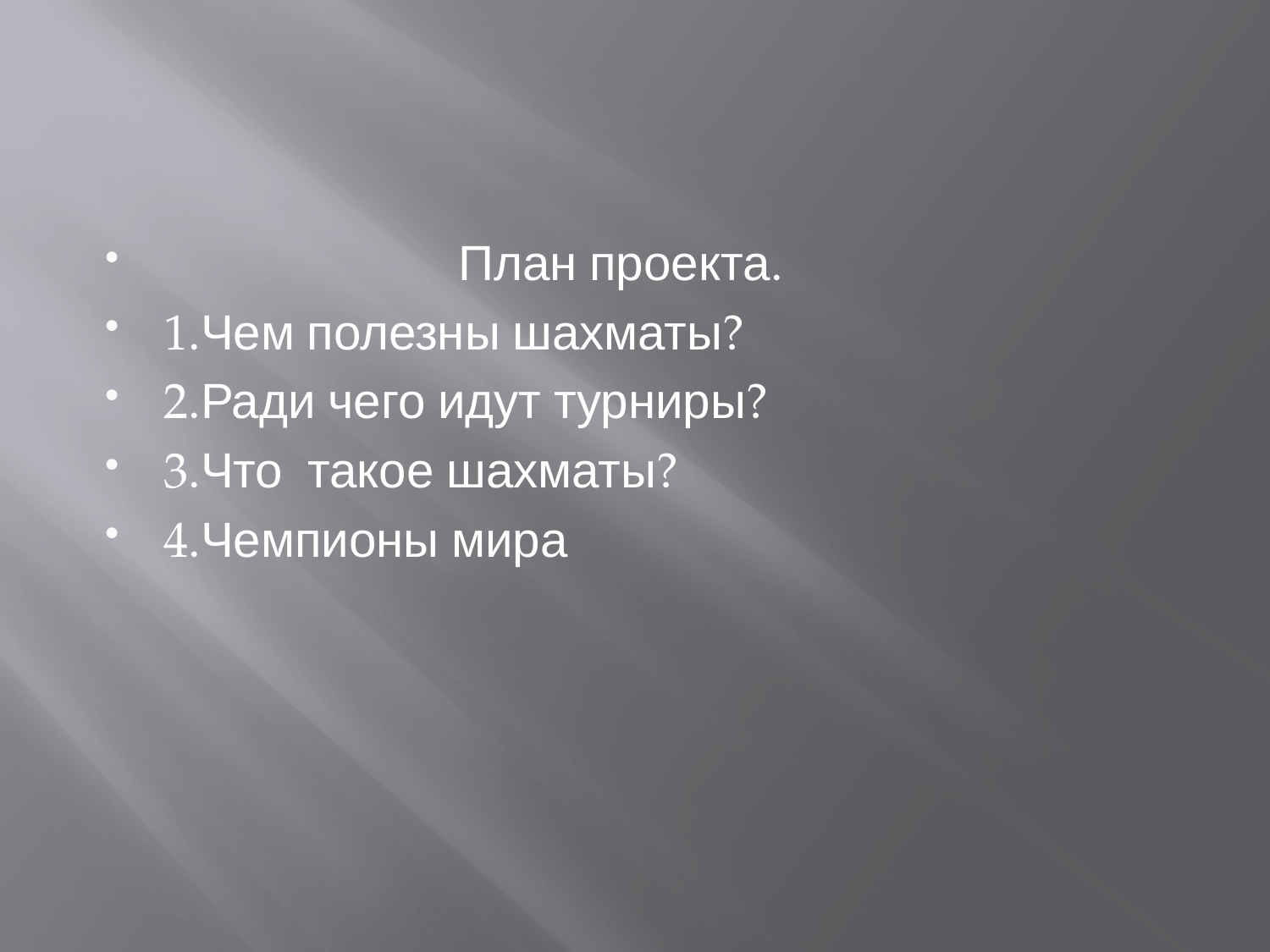

# План проекта.
1.Чем полезны шахматы?
2.Ради чего идут турниры?
3.Что  такое шахматы?
4.Чемпионы мира